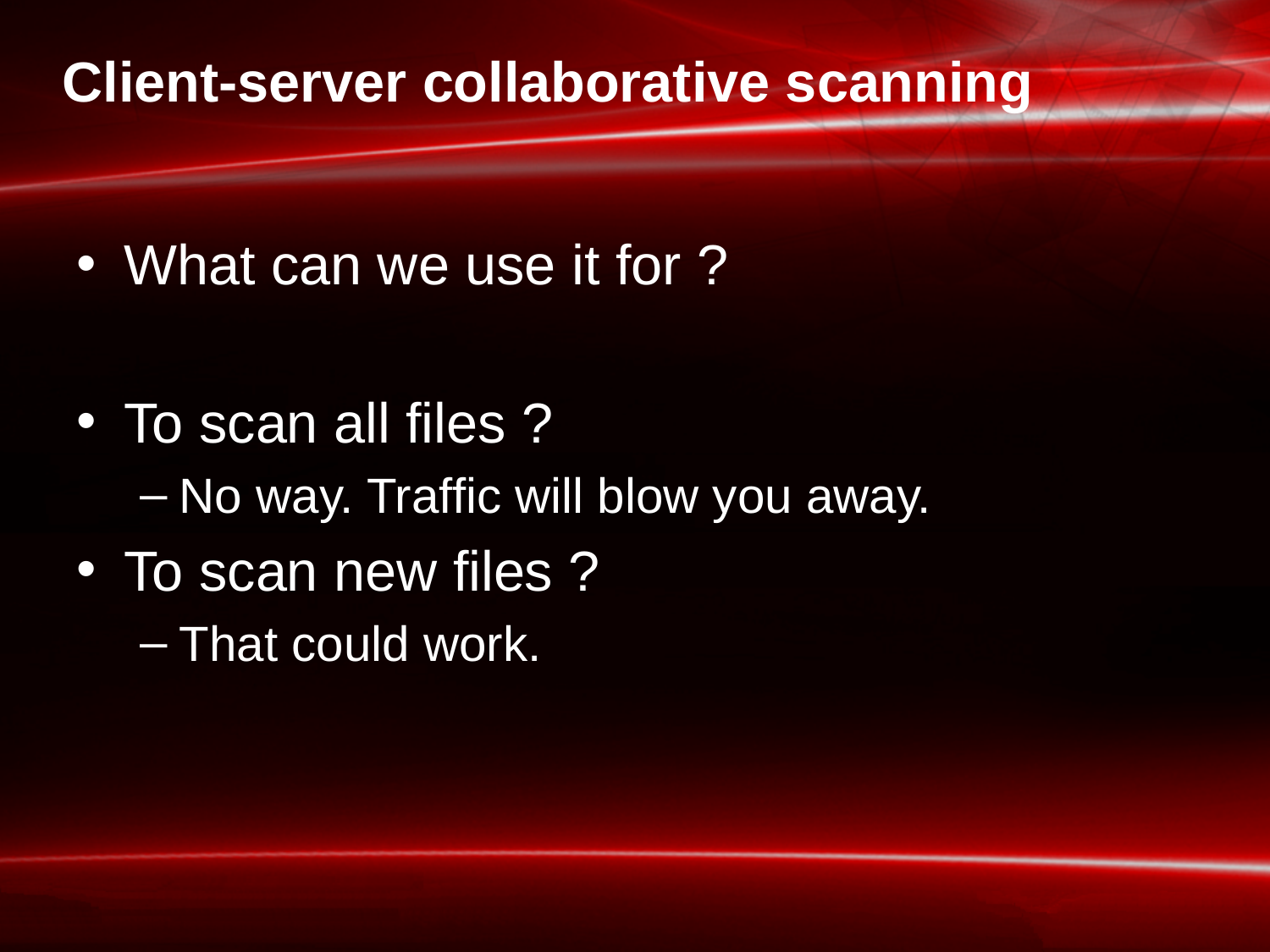

# Client-server collaborative scanning
What can we use it for ?

To scan all files ?
No way. Traffic will blow you away.
To scan new files ?
That could work.